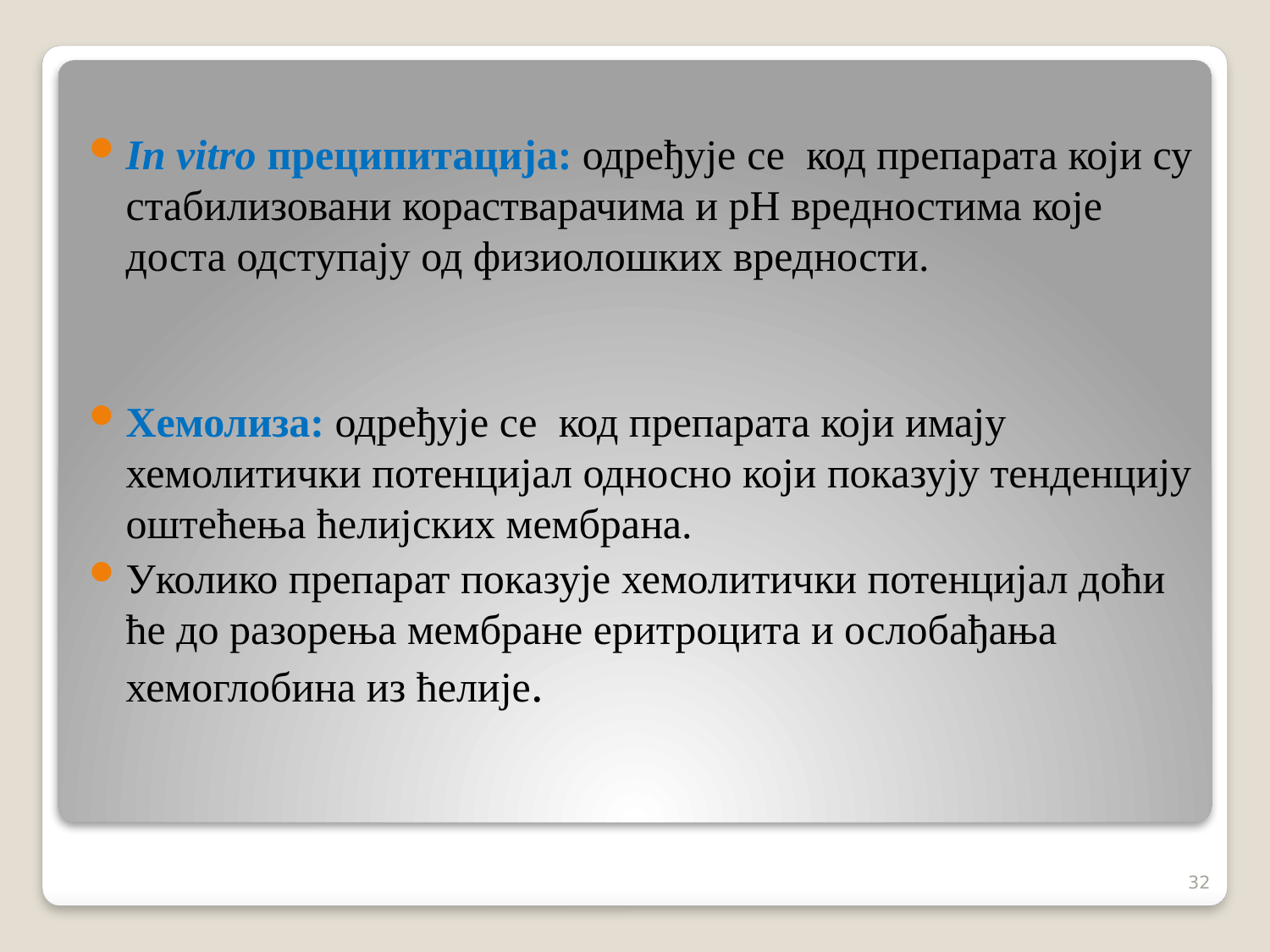

In vitro преципитација: одређује се  код препарата који су стабилизовани корастварачима и pH вредностима које доста одступају од физиолошких вредности.

Хемолиза: одређује се  код препарата који имају хемолитички потенцијал односно који показују тенденцију оштећења ћелијских мембрана.
Уколико препарат показује хемолитички потенцијал доћи ће до разорења мембране еритроцита и ослобађања хемоглобина из ћелије.
32